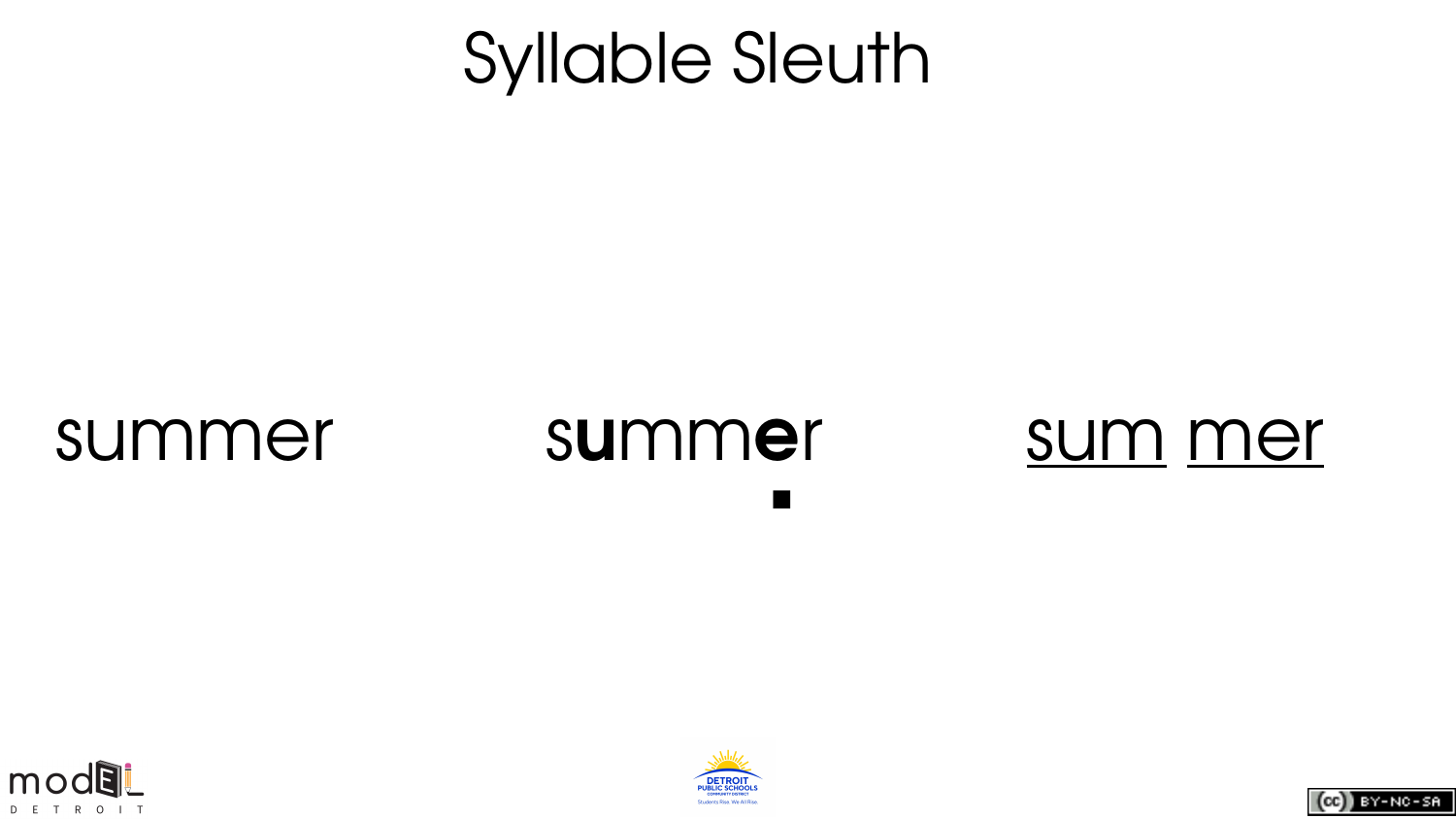

# Syllable Sleuth

summer

summer

sum mer

.